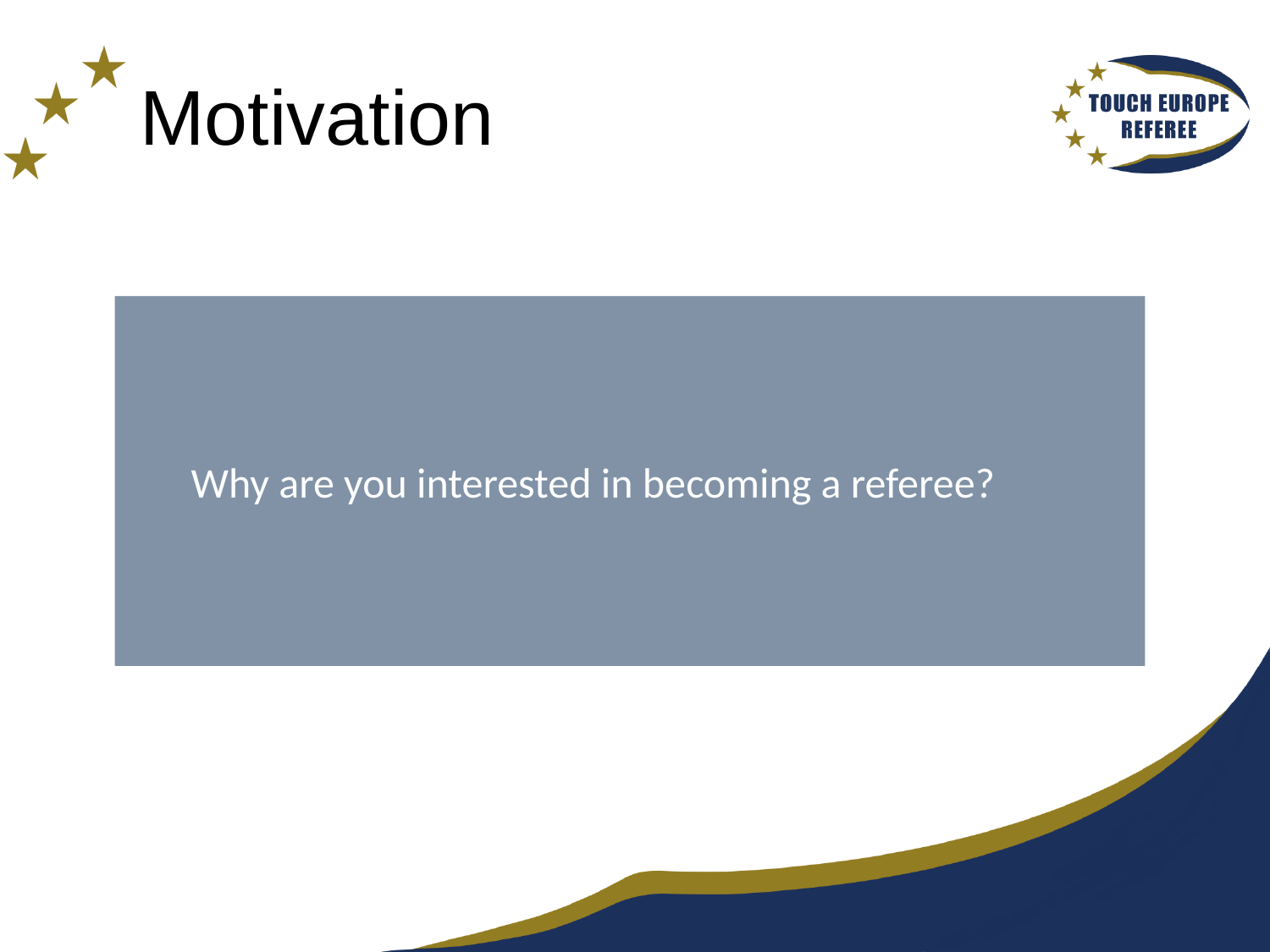

# Motivation
Why are you interested in becoming a referee?